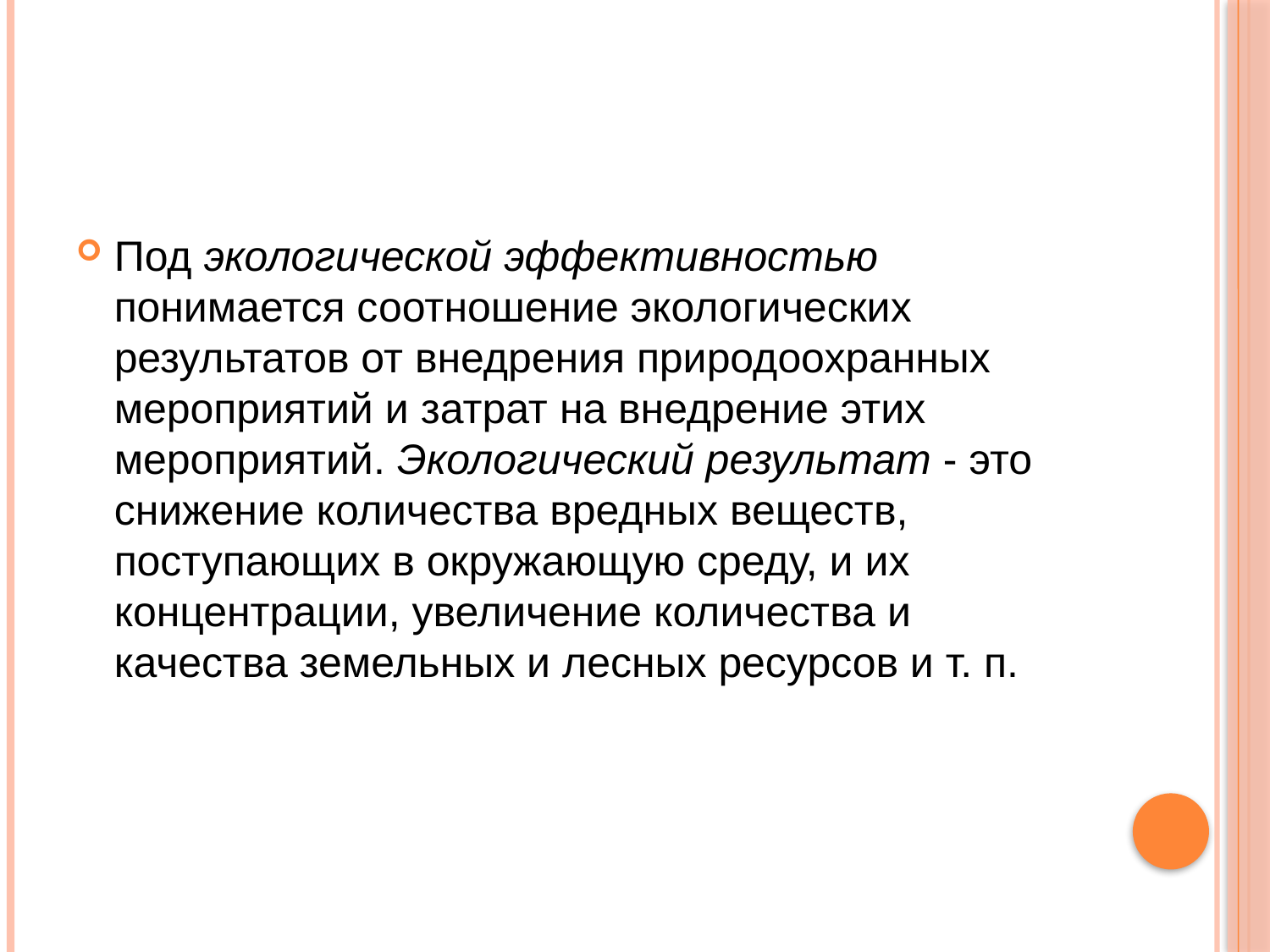

#
Под экологической эффективностью понимается соотношение экологических результатов от внедрения природоохранных мероприятий и затрат на внедрение этих мероприятий. Экологический результат - это снижение количества вредных веществ, поступающих в окружающую среду, и их концентрации, увеличение количества и качества земельных и лесных ресурсов и т. п.